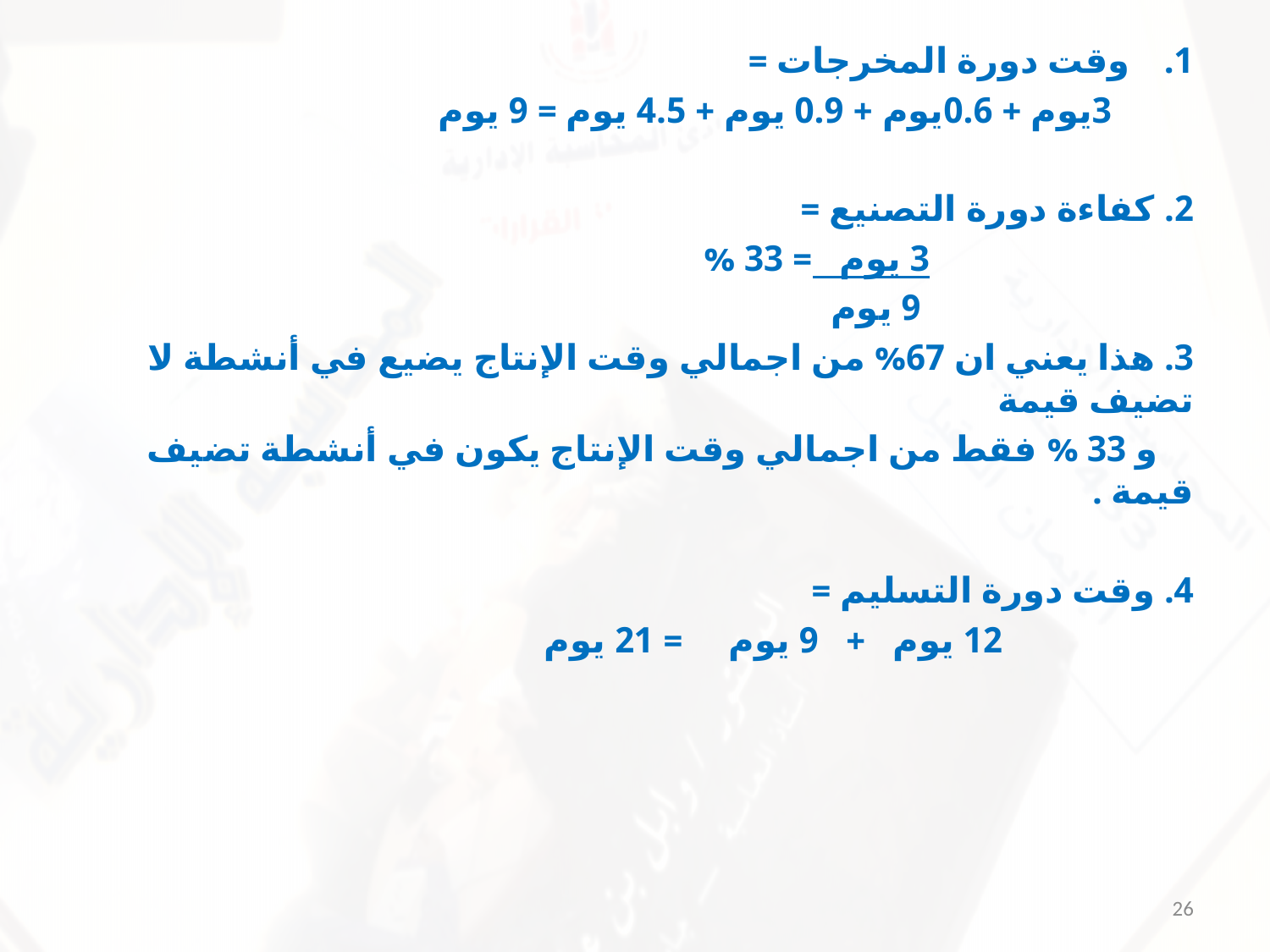

وقت دورة المخرجات =
         3يوم + 0.6يوم + 0.9 يوم + 4.5 يوم = 9 يوم

2. كفاءة دورة التصنيع =
                             3 يوم   = 33 %
                              9 يوم
3. هذا يعني ان 67% من اجمالي وقت الإنتاج يضيع في أنشطة لا تضيف قيمة
    و 33 % فقط من اجمالي وقت الإنتاج يكون في أنشطة تضيف قيمة .

4. وقت دورة التسليم =
                     12 يوم   +   9 يوم     = 21 يوم

26